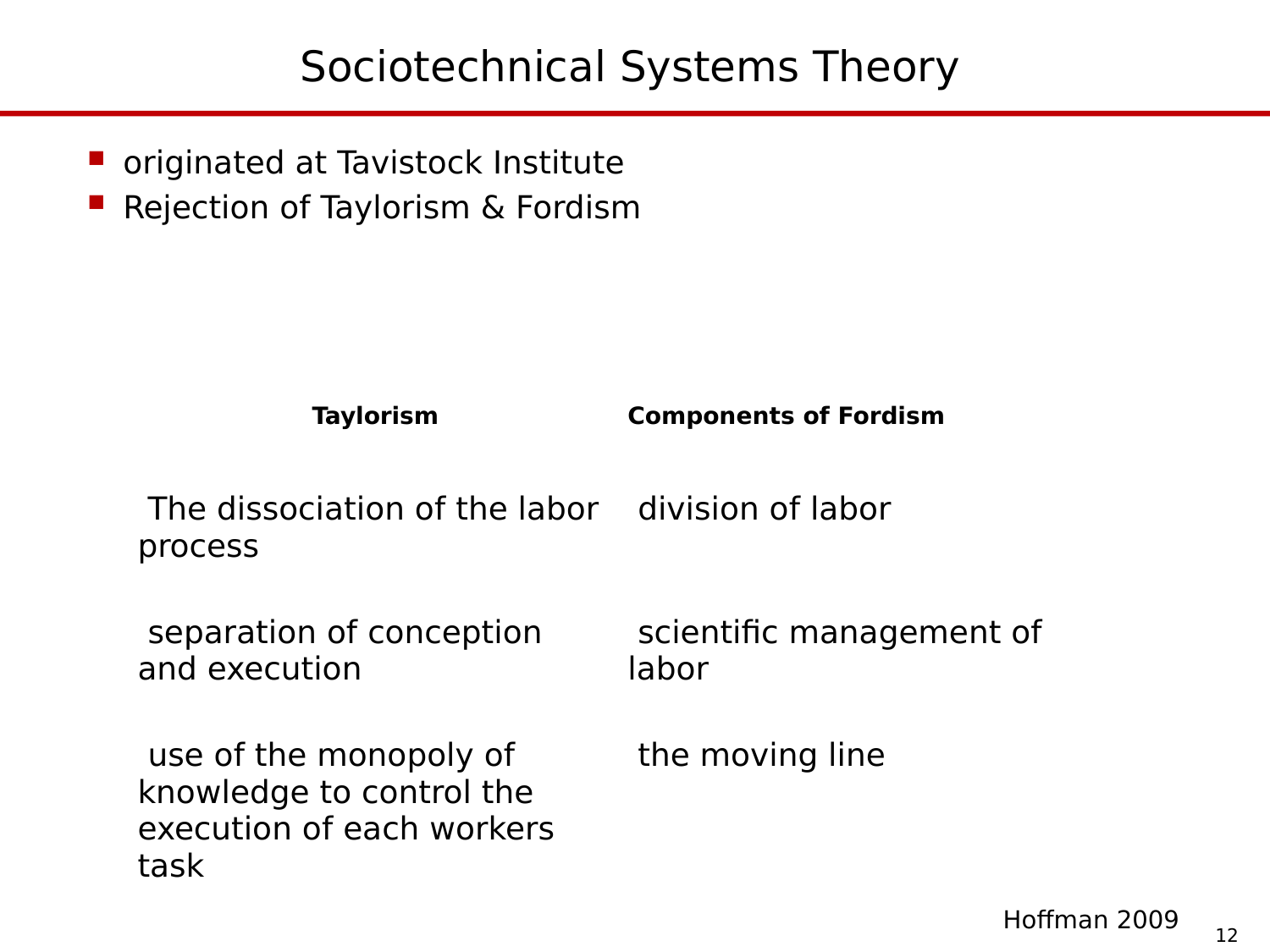

# Sociotechnical Systems Theory
originated at Tavistock Institute
Rejection of Taylorism & Fordism
| Principles of Taylorism | Components of Fordism |
| --- | --- |
| The dissociation of the labor process | division of labor |
| separation of conception and execution | scientific management of labor |
| use of the monopoly of knowledge to control the execution of each workers task | the moving line |
Hoffman 2009
12